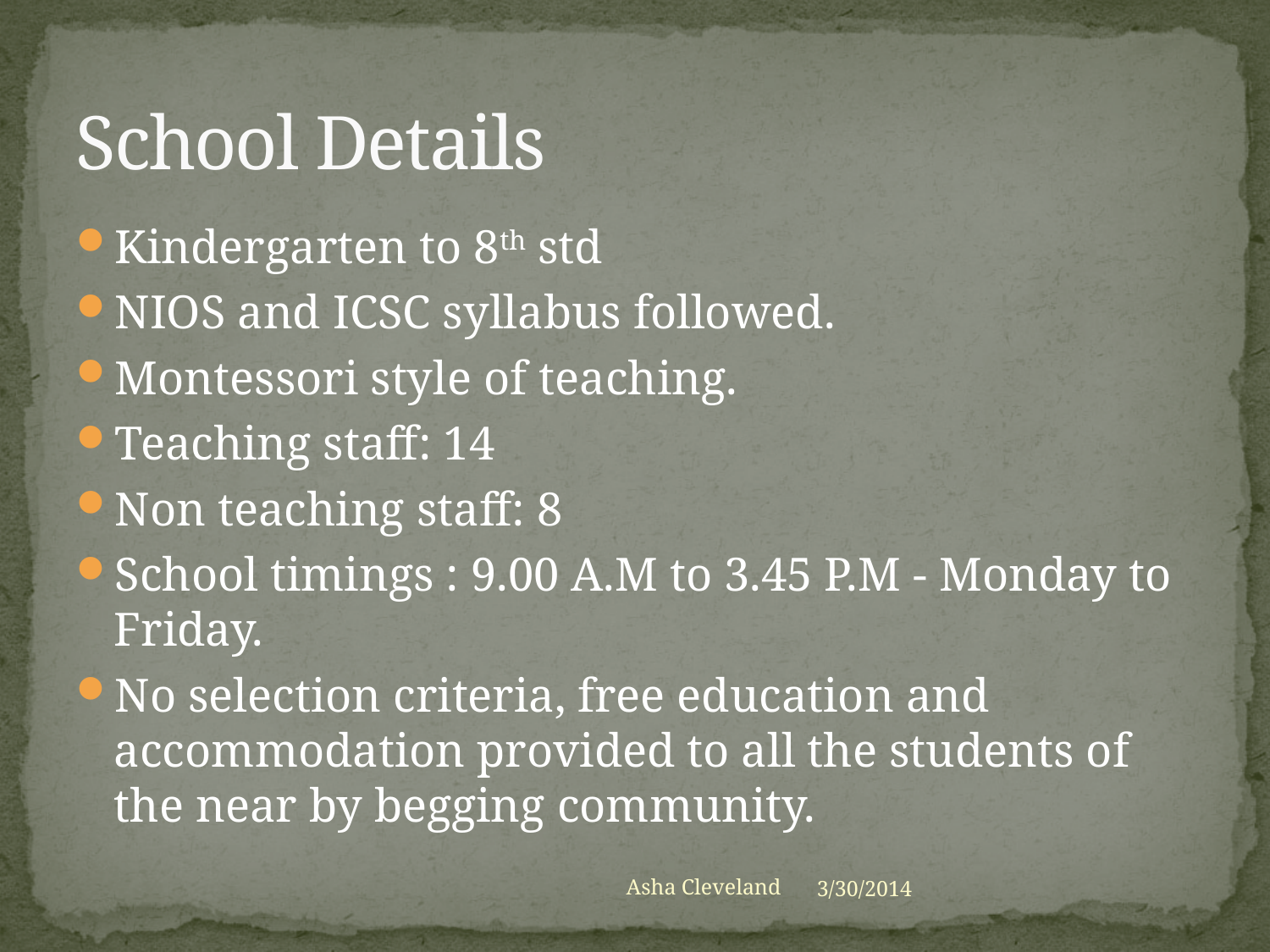

# School Details
Kindergarten to 8th std
NIOS and ICSC syllabus followed.
Montessori style of teaching.
Teaching staff: 14
Non teaching staff: 8
School timings : 9.00 A.M to 3.45 P.M - Monday to Friday.
No selection criteria, free education and accommodation provided to all the students of the near by begging community.

Asha Cleveland
3/30/2014